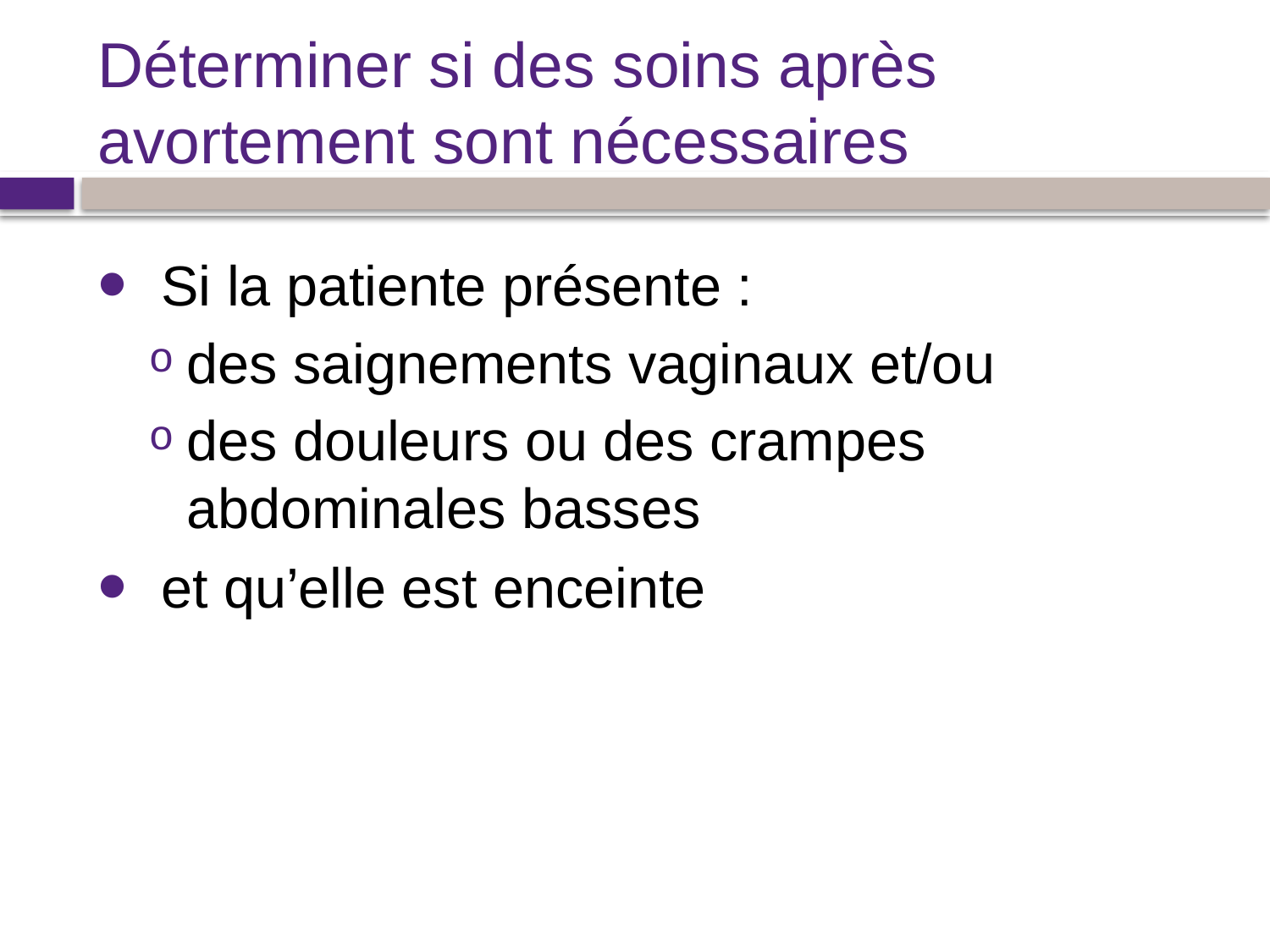

# Déterminer si des soins après avortement sont nécessaires
Si la patiente présente :
des saignements vaginaux et/ou
des douleurs ou des crampes abdominales basses
et qu’elle est enceinte